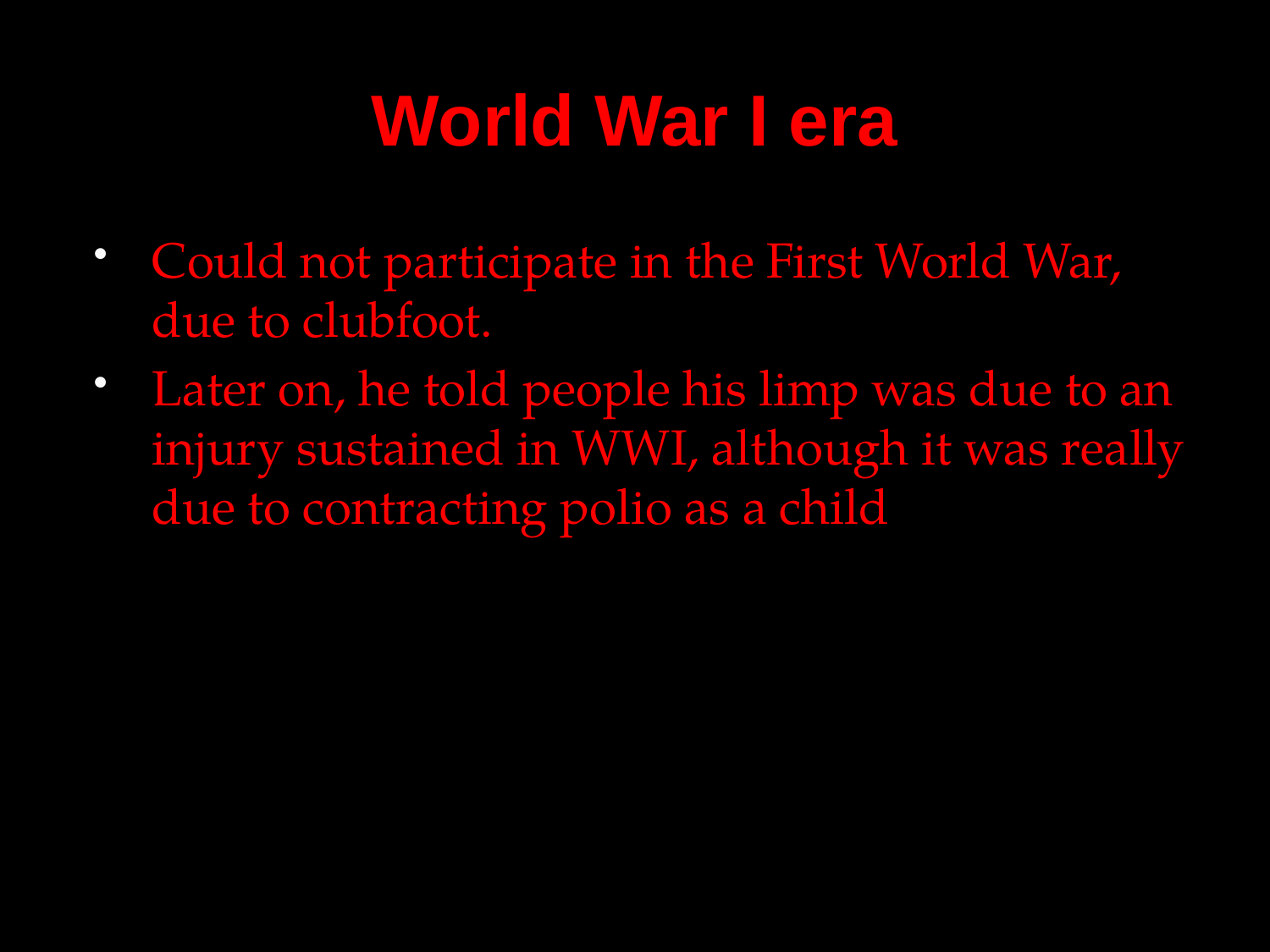

# World War I era
Could not participate in the First World War, due to clubfoot.
Later on, he told people his limp was due to an injury sustained in WWI, although it was really due to contracting polio as a child